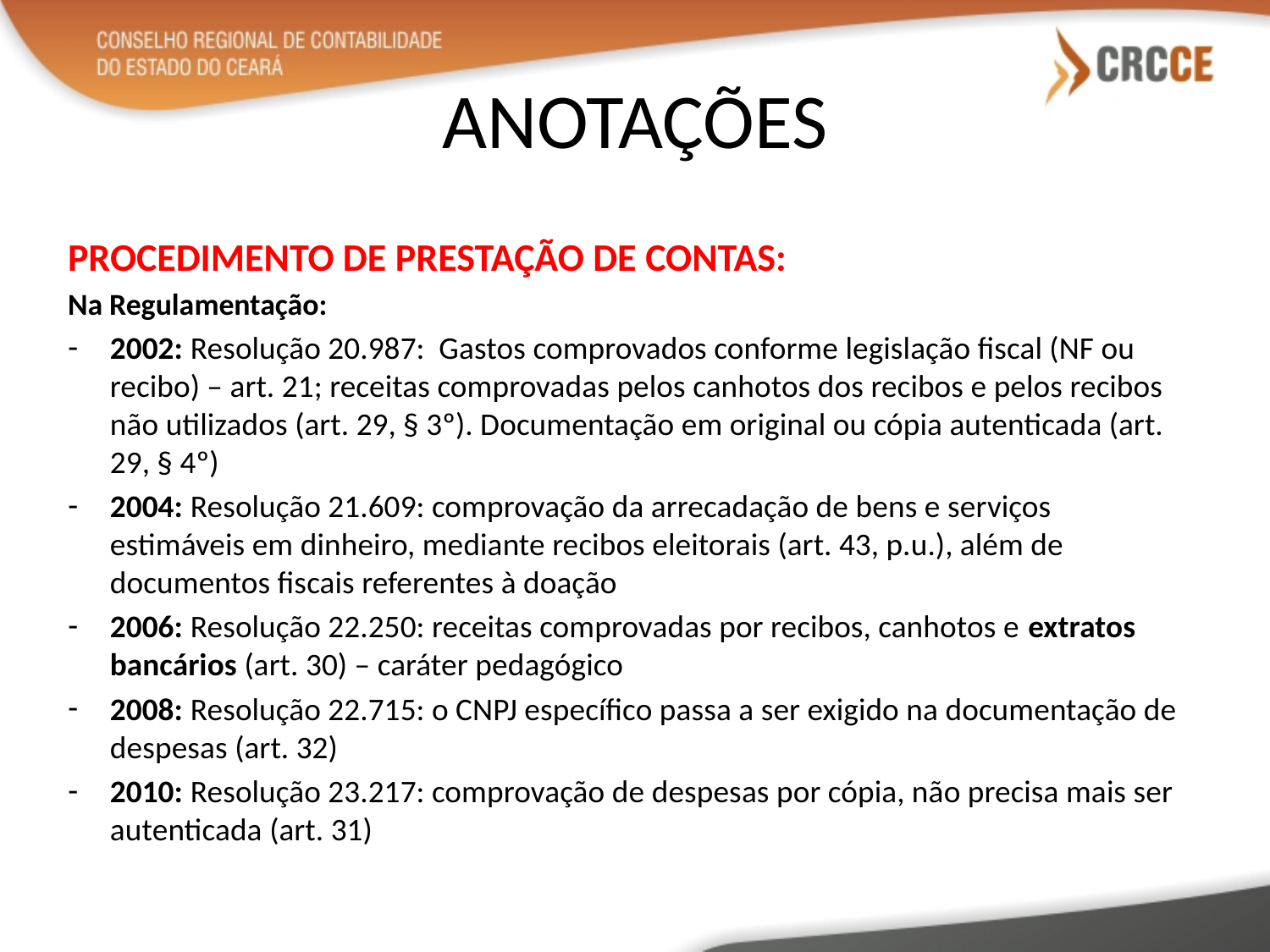

# ANOTAÇÕES
PROCEDIMENTO DE PRESTAÇÃO DE CONTAS:
Na Regulamentação:
2002: Resolução 20.987:  Gastos comprovados conforme legislação fiscal (NF ou recibo) – art. 21; receitas comprovadas pelos canhotos dos recibos e pelos recibos não utilizados (art. 29, § 3º). Documentação em original ou cópia autenticada (art. 29, § 4º)
2004: Resolução 21.609: comprovação da arrecadação de bens e serviços estimáveis em dinheiro, mediante recibos eleitorais (art. 43, p.u.), além de documentos fiscais referentes à doação
2006: Resolução 22.250: receitas comprovadas por recibos, canhotos e extratos bancários (art. 30) – caráter pedagógico
2008: Resolução 22.715: o CNPJ específico passa a ser exigido na documentação de despesas (art. 32)
2010: Resolução 23.217: comprovação de despesas por cópia, não precisa mais ser autenticada (art. 31)